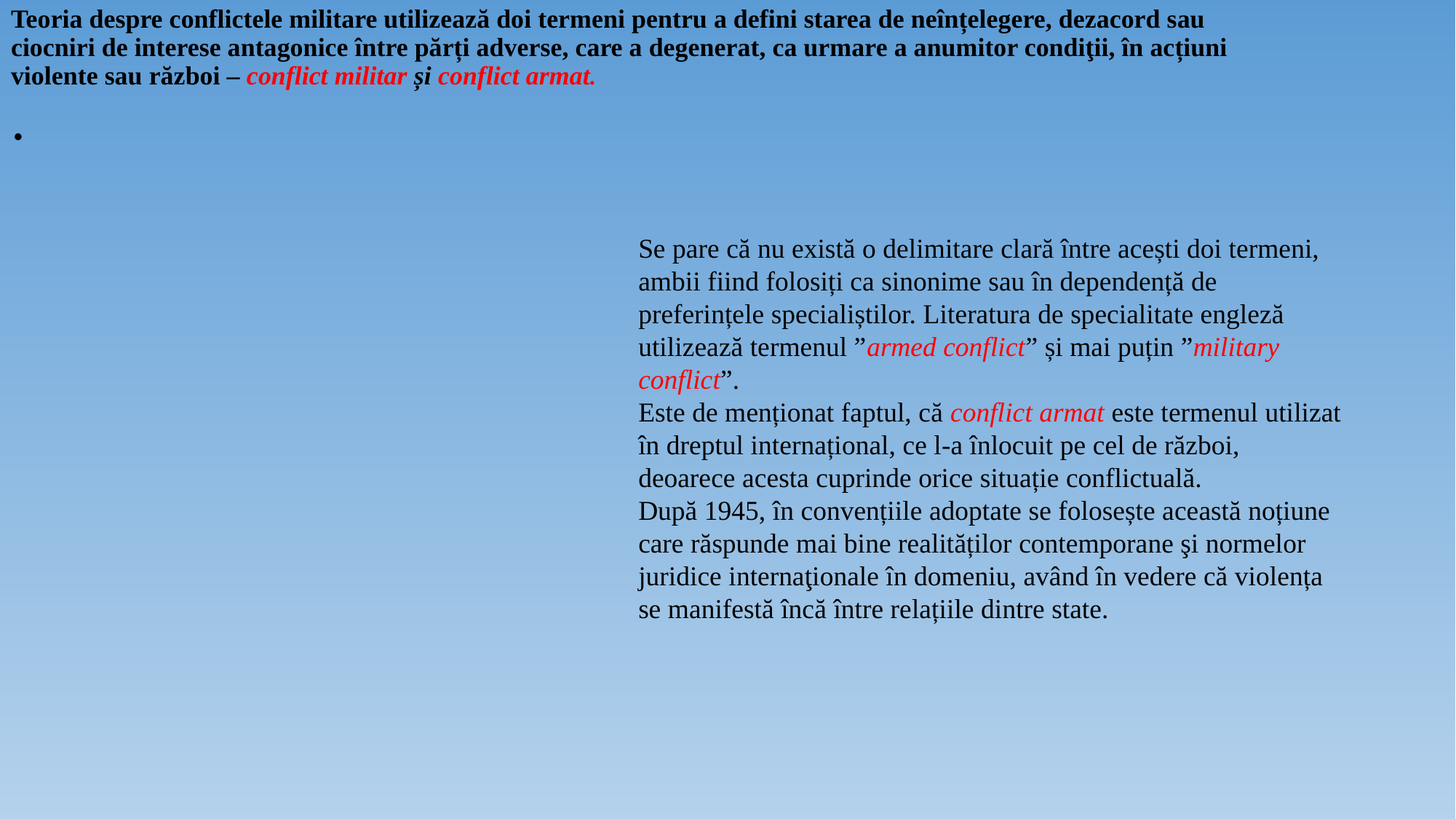

# Teoria despre conflictele militare utilizează doi termeni pentru a defini starea de neînțelegere, dezacord sau ciocniri de interese antagonice între părți adverse, care a degenerat, ca urmare a anumitor condiţii, în acțiuni violente sau război – conflict militar și conflict armat. .
Se pare că nu există o delimitare clară între acești doi termeni, ambii fiind folosiți ca sinonime sau în dependență de preferințele specialiștilor. Literatura de specialitate engleză utilizează termenul ”armed conflict” și mai puțin ”military conflict”.
Este de menționat faptul, că conflict armat este termenul utilizat în dreptul internațional, ce l-a înlocuit pe cel de război, deoarece acesta cuprinde orice situație conflictuală.
După 1945, în convențiile adoptate se folosește această noțiune care răspunde mai bine realităților contemporane şi normelor juridice internaţionale în domeniu, având în vedere că violența se manifestă încă între relațiile dintre state.